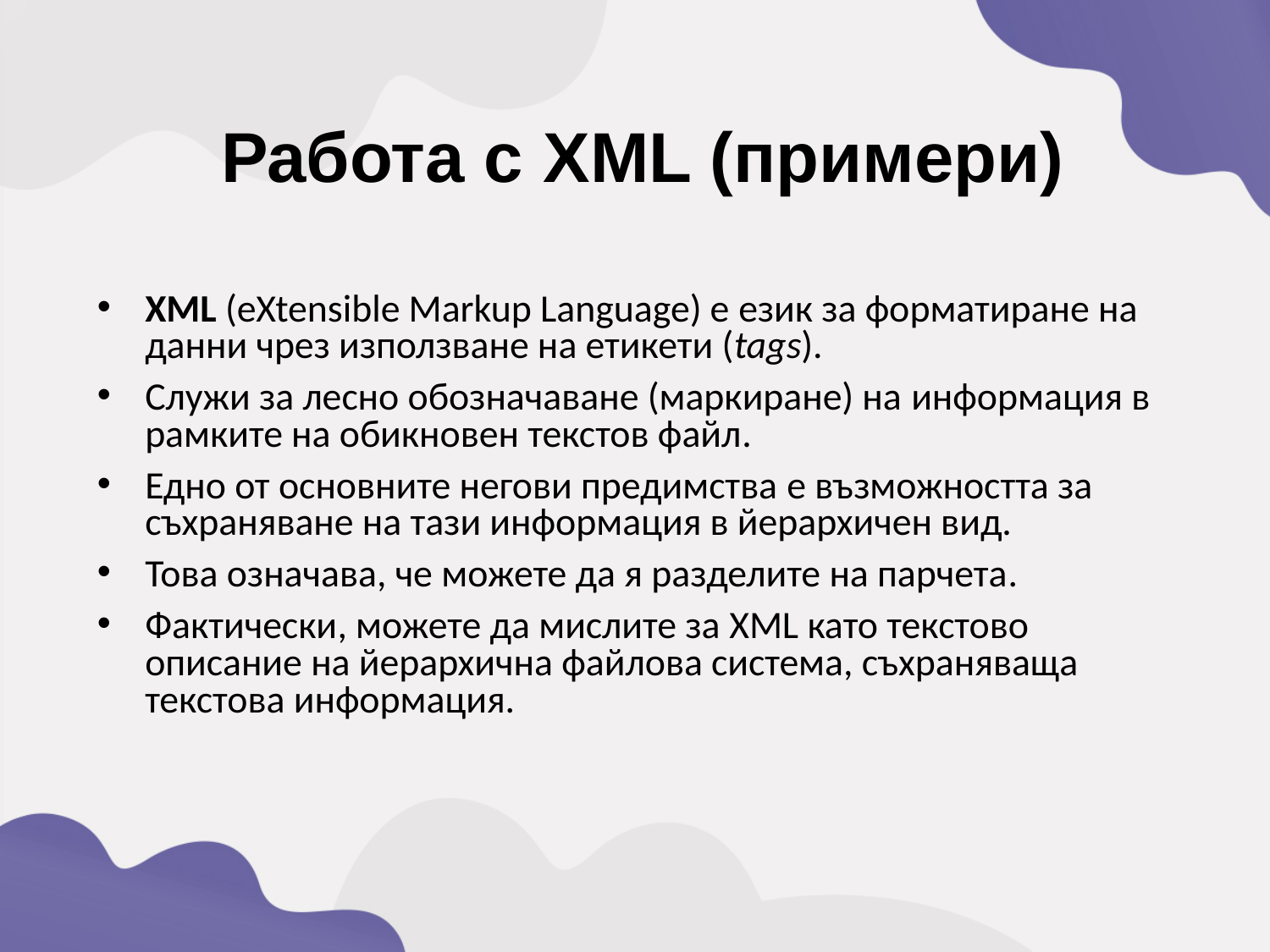

Работа с XML (примери)
XML (eXtensible Markup Language) e език за форматиране на данни чрез използване на етикети (tags).
Служи за лесно обозначаване (маркиране) на информация в рамките на обикновен текстов файл.
Едно от основните негови предимства е възможността за съхраняване на тази информация в йерархичен вид.
Това означава, че можете да я разделите на парчета.
Фактически, можете да мислите за XML като текстово описание на йерархична файлова система, съхраняваща текстова информация.